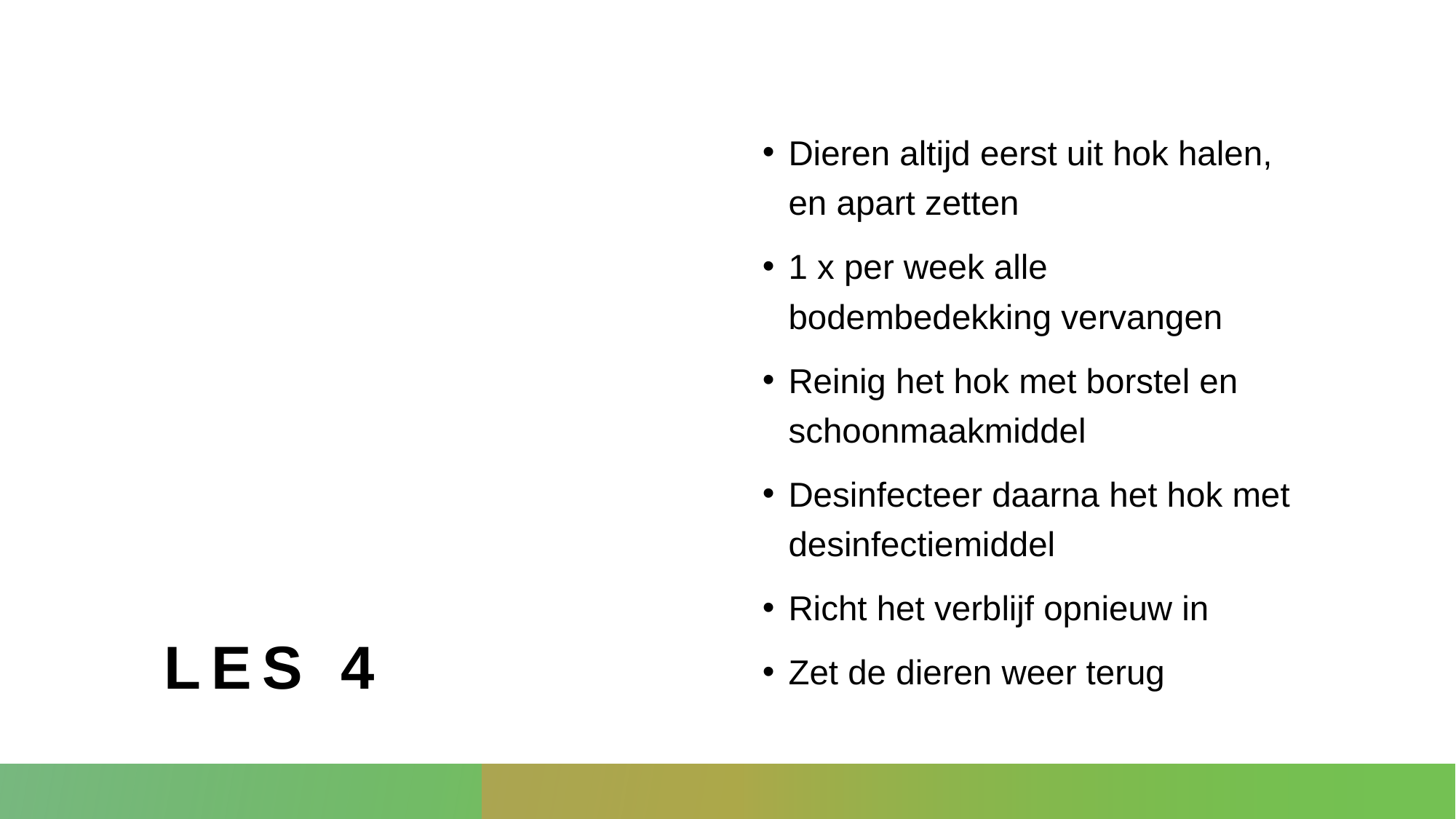

# Les 4
Dieren altijd eerst uit hok halen, en apart zetten
1 x per week alle bodembedekking vervangen
Reinig het hok met borstel en schoonmaakmiddel
Desinfecteer daarna het hok met desinfectiemiddel
Richt het verblijf opnieuw in
Zet de dieren weer terug